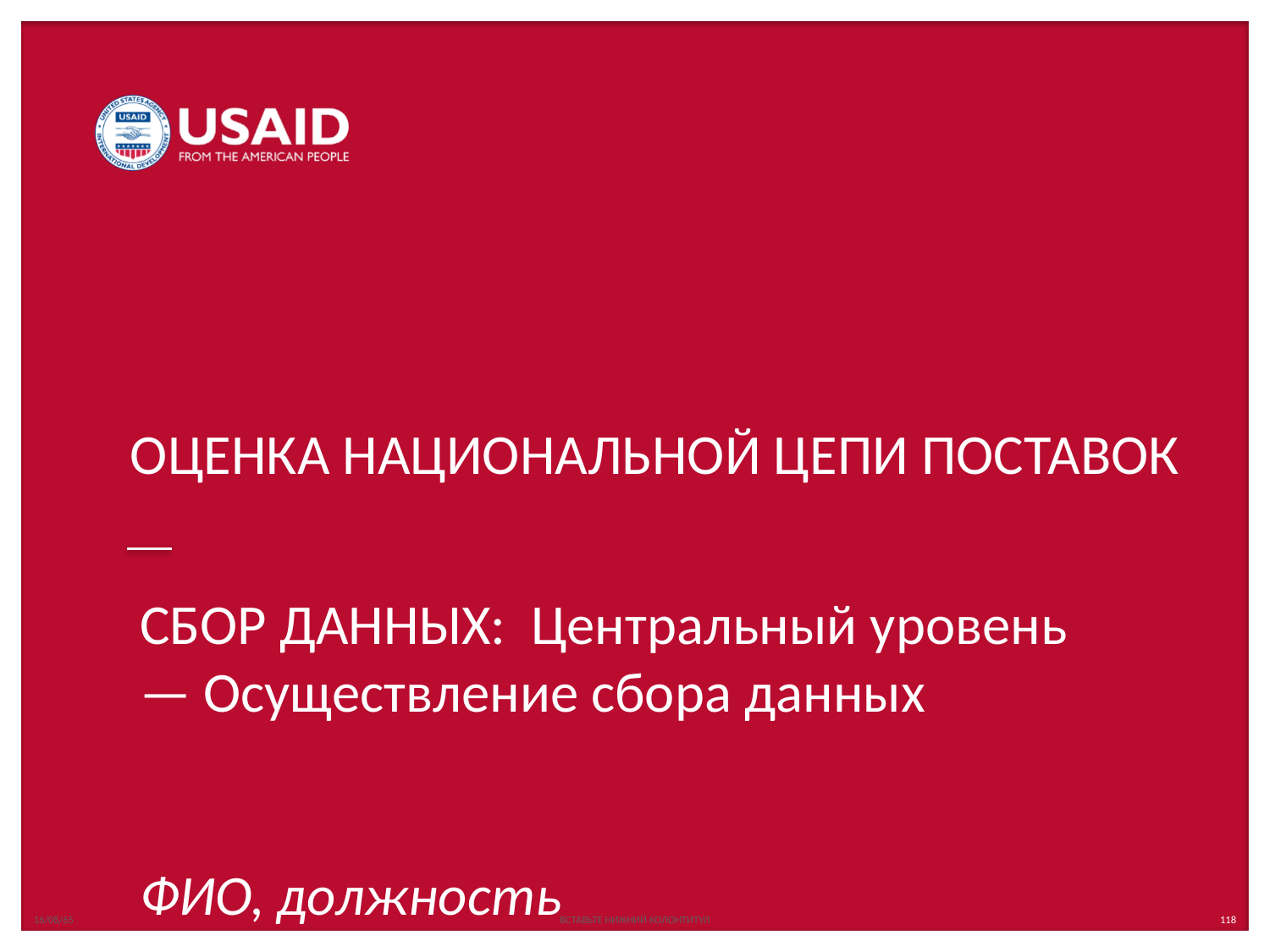

16/08/65
ВСТАВЬТЕ НИЖНИЙ КОЛОНТИТУЛ
# СБОР ДАННЫХ:  Центральный уровень — Осуществление сбора данных ФИО, должность
118